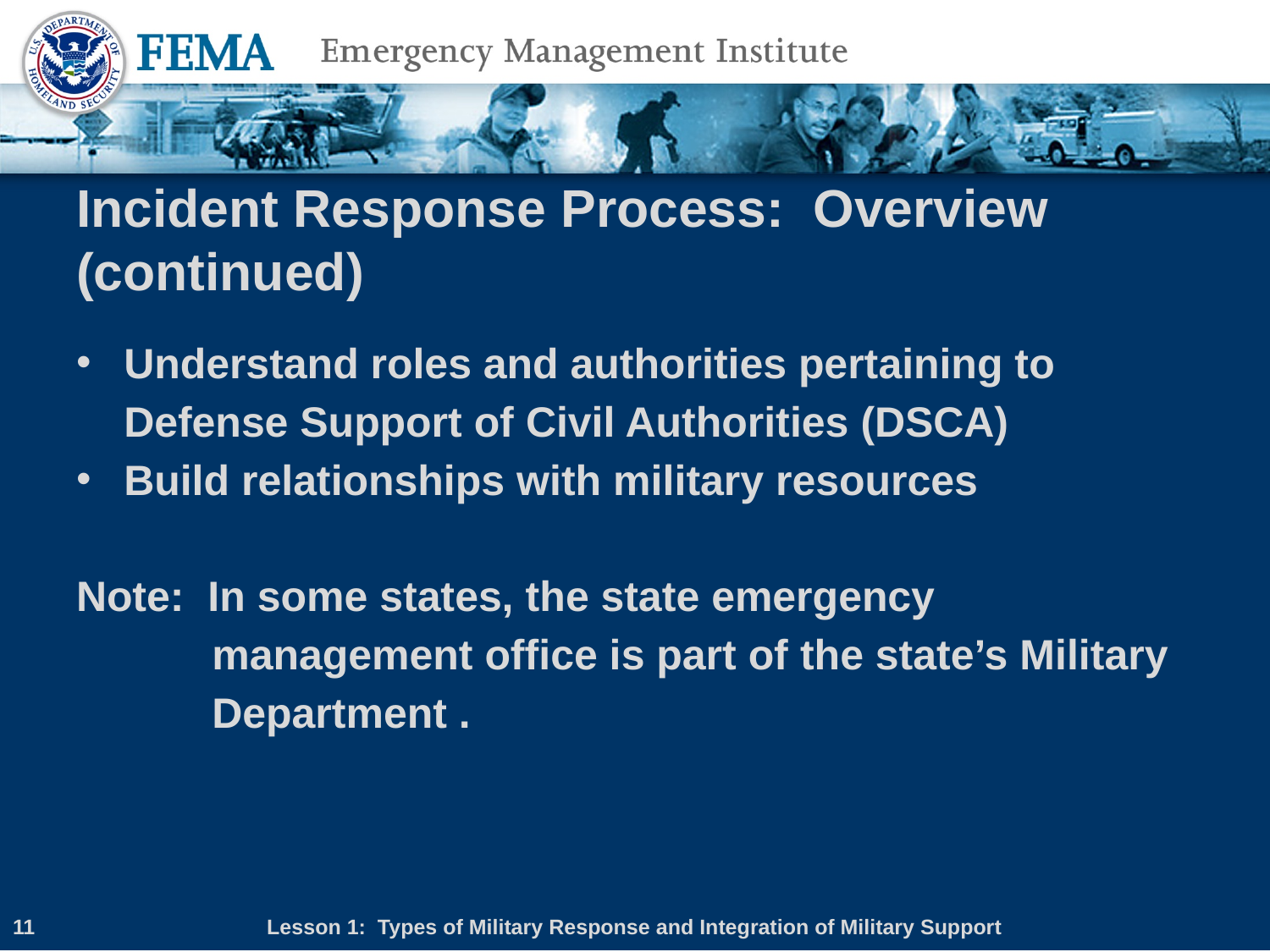

# Incident Response Process:  Overview (continued)
Understand roles and authorities pertaining to Defense Support of Civil Authorities (DSCA)
Build relationships with military resources

Note:  In some states, the state emergency management office is part of the state’s Military Department .
11
Lesson 1:  Types of Military Response and Integration of Military Support